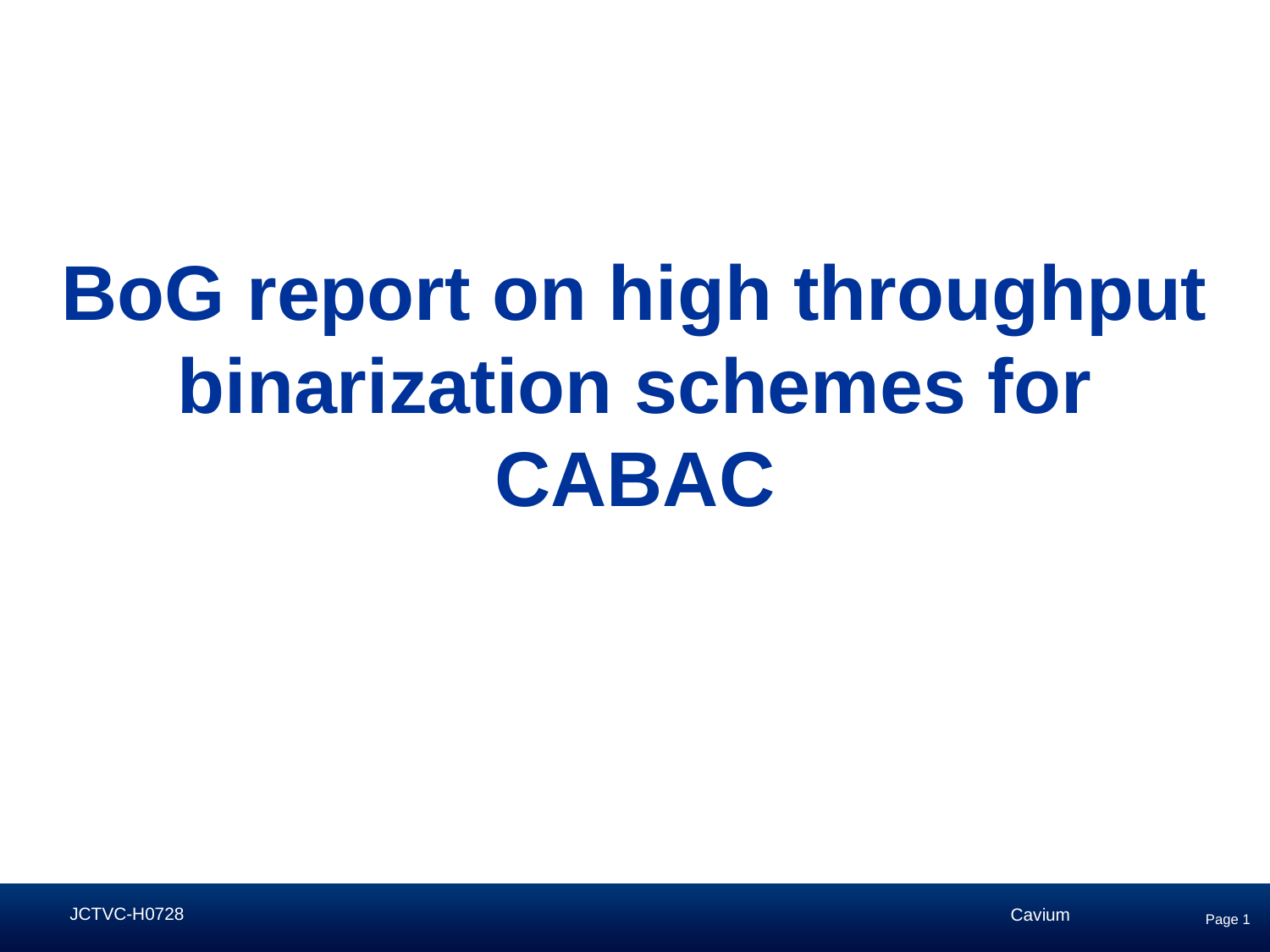

# BoG report on high throughput binarization schemes for CABAC
Cavium